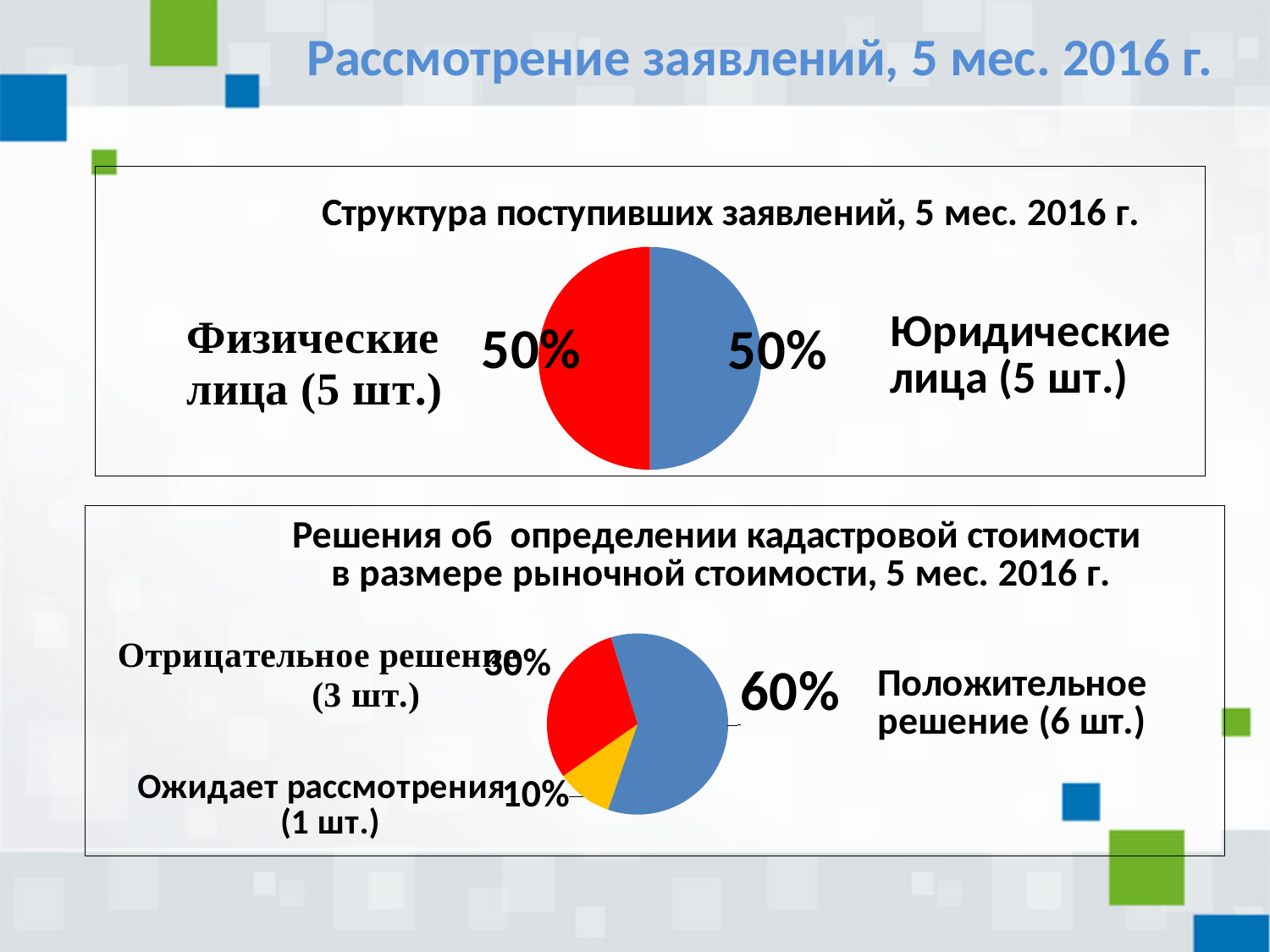

Рассмотрение заявлений, 5 мес. 2016 г.

### Chart: Структура поступивших заявлений, 5 мес. 2016 г.

| Category |  |
|---|---|
| юридические лица | 0.5 |
| физические лица | 0.5 |

### Chart: Решения об  определении кадастровой стоимости в размере рыночной стоимости, 5 мес. 2016 г.

| Category |  |
|---|---|
| положительное решение | 6.0 |
| ожидает рассмотрения | 1.0 |
| отрицательное решение | 3.0 |